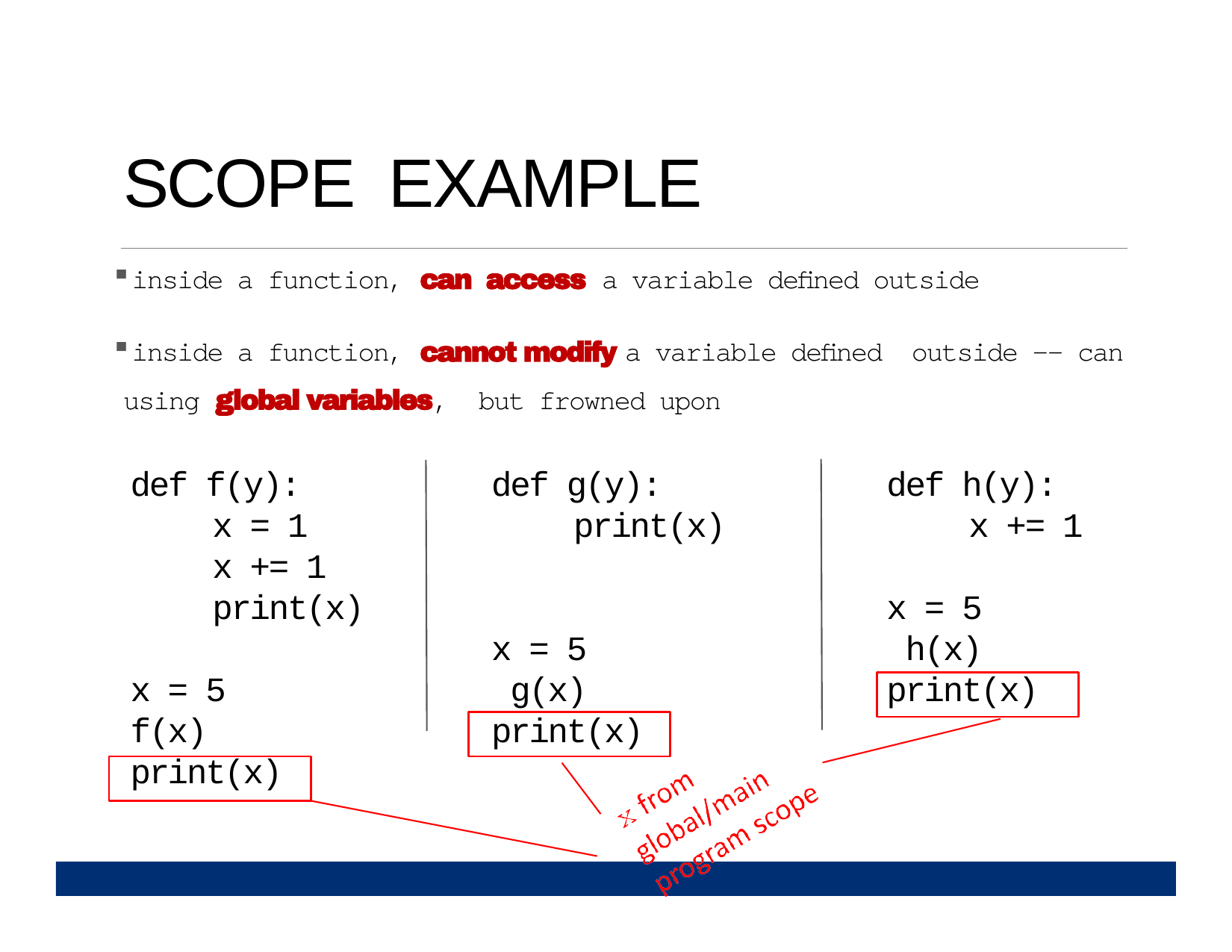

# SCOPE  EXAMPLE
inside a function, can  access  a variable defined outside
inside a function, cannot modify a variable defined  outside -- can using global variables,  but frowned upon

def f(y):
x = 1
x += 1
print(x)
def g(y):
print(x)
def h(y):
x += 1
x = 5  h(x)
x = 5  g(x)
x = 5  f(x)  print(x)
print(x)

print(x)

17
6.0001 LECTURE 4